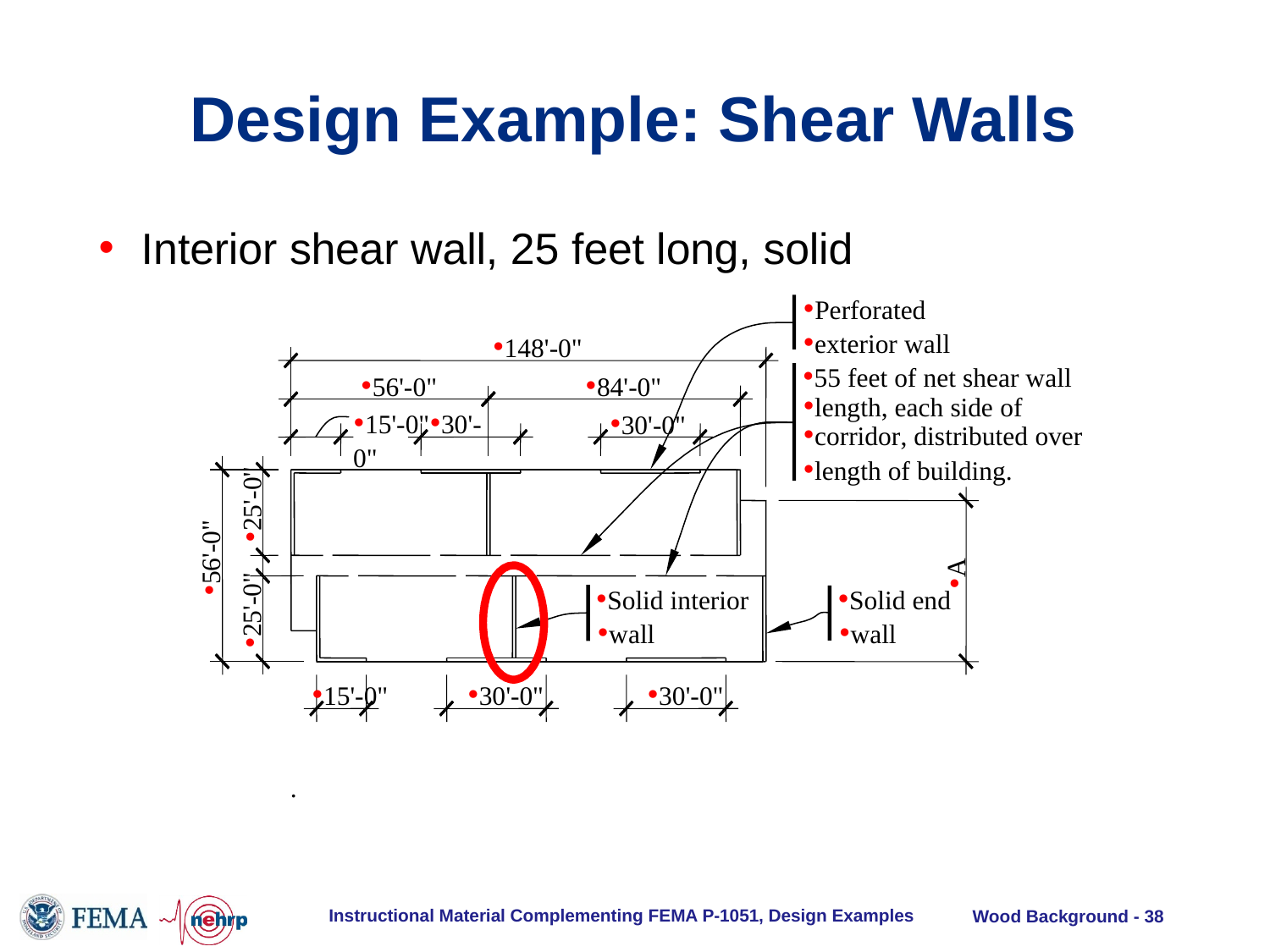

# Design Example: Shear Walls
Interior shear wall, 25 feet long, solid
•Perforated
•exterior wall
•55 feet of net shear wall
•length, each side of
•corridor, distributed over
•length of building.

•148'-0"

•56'-0"
•84'-0"

•15'-0"•30'-0"
•30'-0"

•25'-0"

•56'-0"

•A

•25'-0"

•Solid end
•wall
•Solid interior
•wall

•15'-0"
•30'-0"
•30'-0"

.